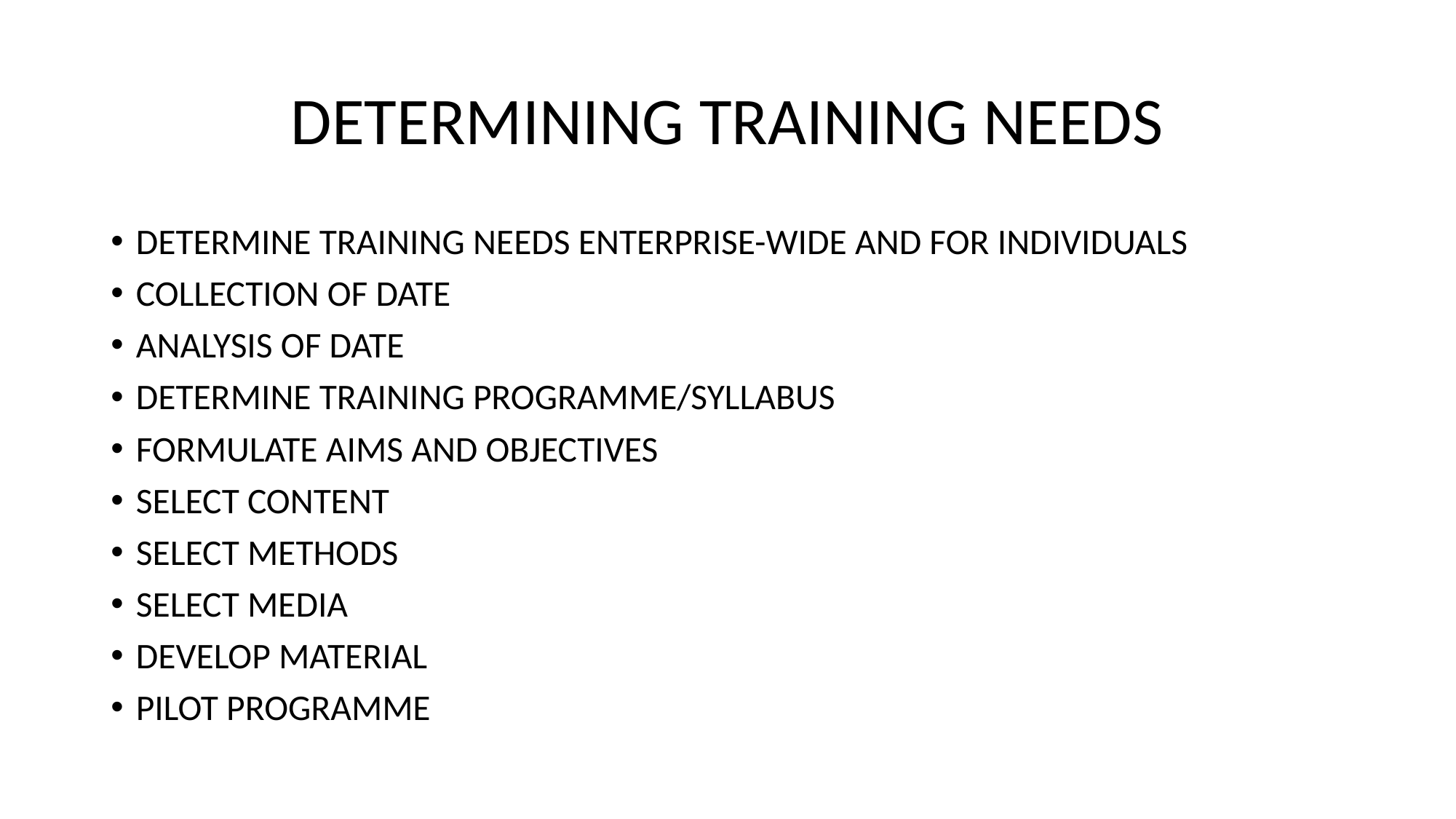

# DETERMINING TRAINING NEEDS
DETERMINE TRAINING NEEDS ENTERPRISE-WIDE AND FOR INDIVIDUALS
COLLECTION OF DATE
ANALYSIS OF DATE
DETERMINE TRAINING PROGRAMME/SYLLABUS
FORMULATE AIMS AND OBJECTIVES
SELECT CONTENT
SELECT METHODS
SELECT MEDIA
DEVELOP MATERIAL
PILOT PROGRAMME